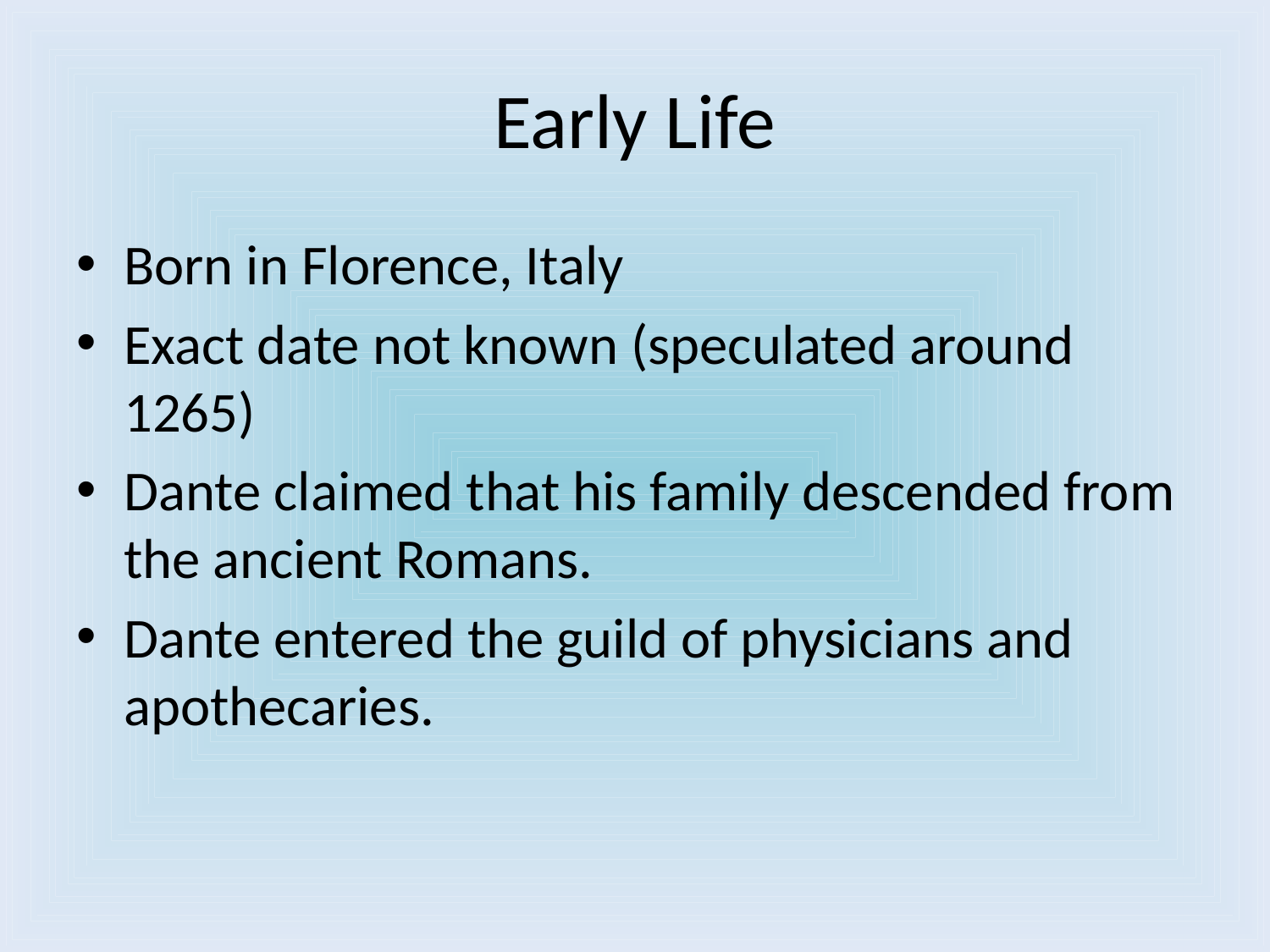

# Early Life
Born in Florence, Italy
Exact date not known (speculated around 1265)
Dante claimed that his family descended from the ancient Romans.
Dante entered the guild of physicians and apothecaries.